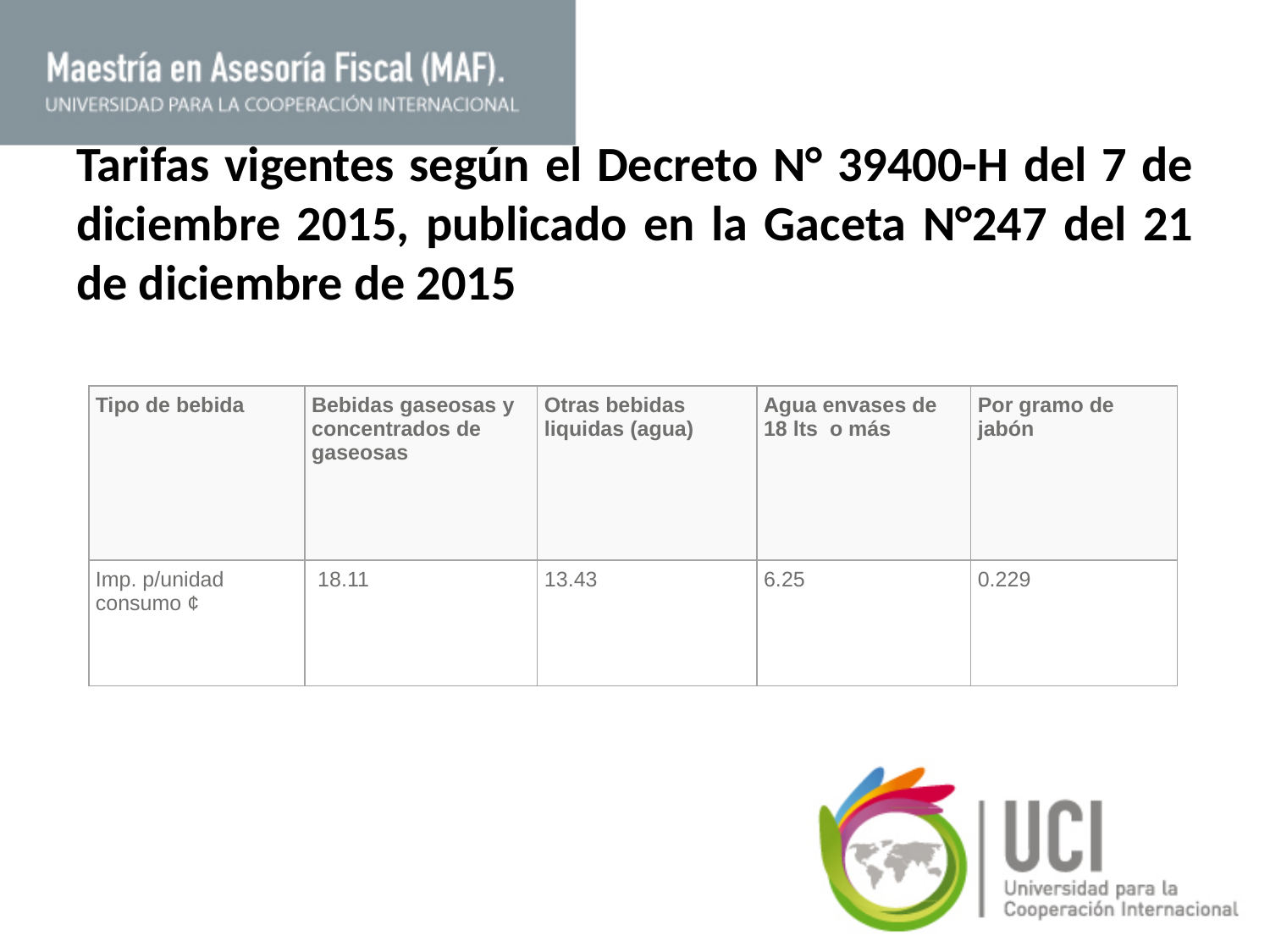

# Tarifas vigentes según el Decreto N° 39400-H del 7 de diciembre 2015, publicado en la Gaceta N°247 del 21 de diciembre de 2015
| Tipo de bebida | Bebidas gaseosas y concentrados de gaseosas | Otras bebidas liquidas (agua) | Agua envases de 18 lts  o más | Por gramo de jabón |
| --- | --- | --- | --- | --- |
| Imp. p/unidad  consumo ¢ | 18.11 | 13.43 | 6.25 | 0.229 |